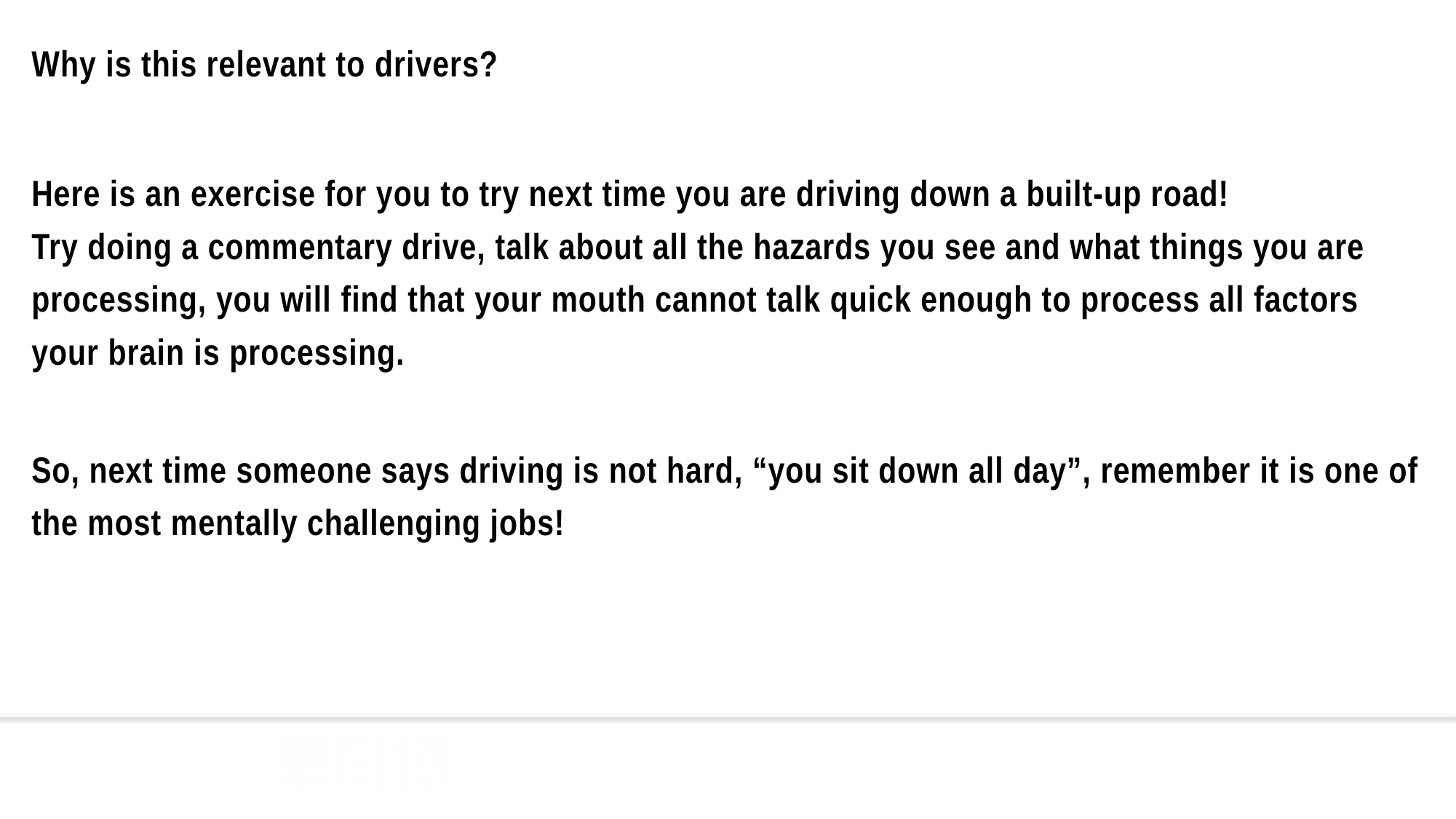

Why is this relevant to drivers?

Here is an exercise for you to try next time you are driving down a built-up road!
Try doing a commentary drive, talk about all the hazards you see and what things you are
processing, you will find that your mouth cannot talk quick enough to process all factors
your brain is processing.

So, next time someone says driving is not hard, “you sit down all day”, remember it is one of
the most mentally challenging jobs!